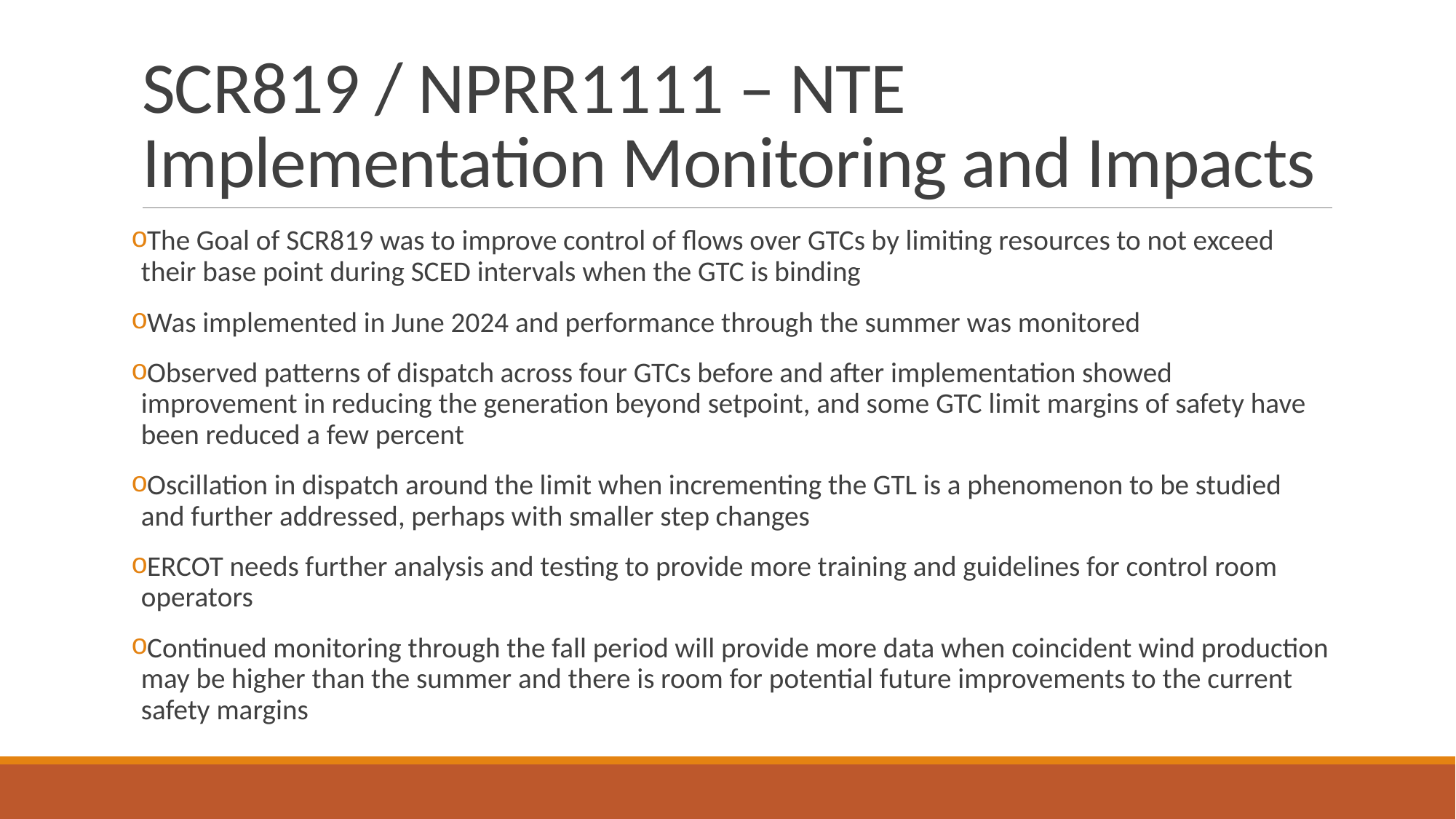

# SCR819 / NPRR1111 – NTE Implementation Monitoring and Impacts
The Goal of SCR819 was to improve control of flows over GTCs by limiting resources to not exceed their base point during SCED intervals when the GTC is binding
Was implemented in June 2024 and performance through the summer was monitored
Observed patterns of dispatch across four GTCs before and after implementation showed improvement in reducing the generation beyond setpoint, and some GTC limit margins of safety have been reduced a few percent
Oscillation in dispatch around the limit when incrementing the GTL is a phenomenon to be studied and further addressed, perhaps with smaller step changes
ERCOT needs further analysis and testing to provide more training and guidelines for control room operators
Continued monitoring through the fall period will provide more data when coincident wind production may be higher than the summer and there is room for potential future improvements to the current safety margins